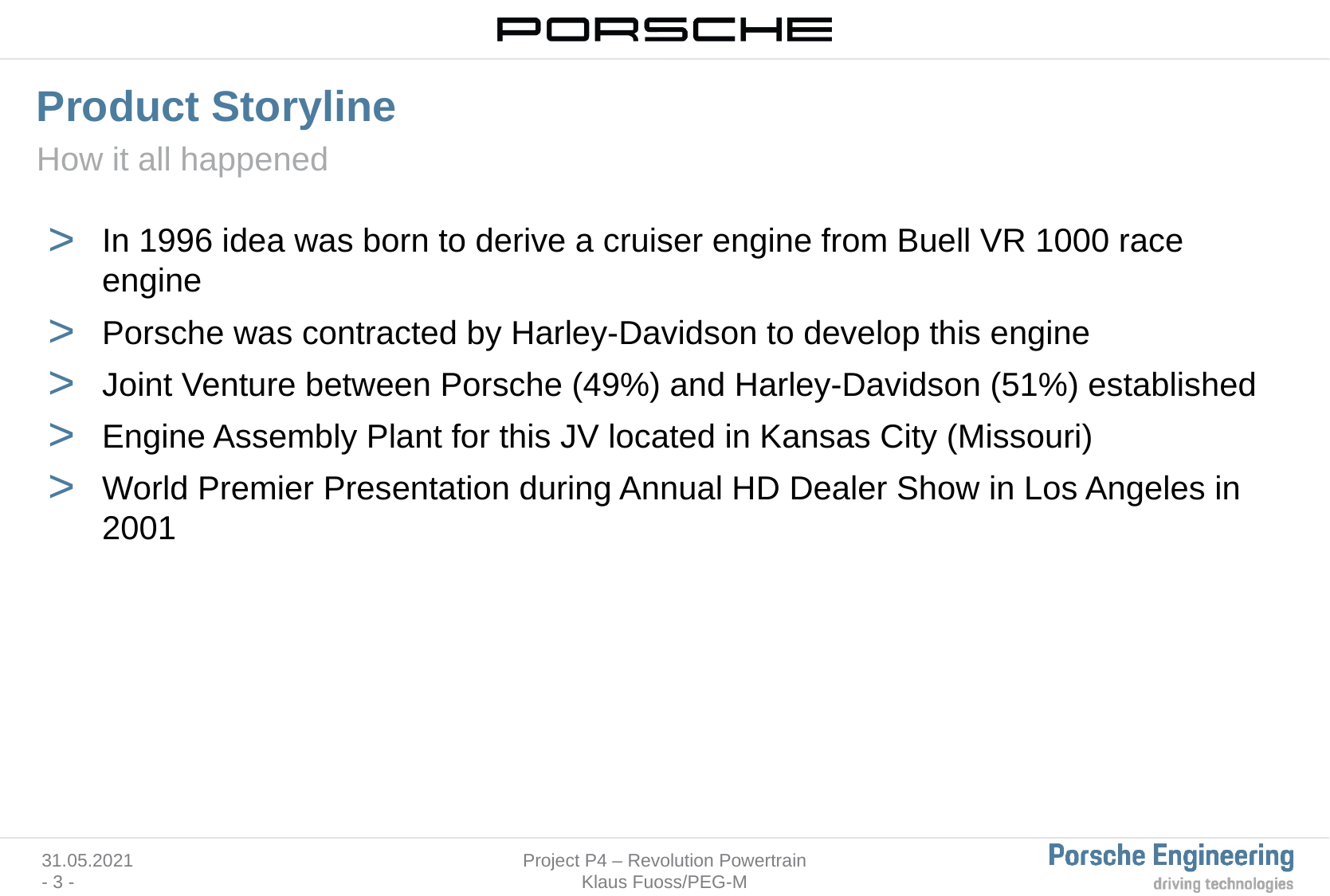

# Product Storyline
How it all happened
In 1996 idea was born to derive a cruiser engine from Buell VR 1000 race engine
Porsche was contracted by Harley-Davidson to develop this engine
Joint Venture between Porsche (49%) and Harley-Davidson (51%) established
Engine Assembly Plant for this JV located in Kansas City (Missouri)
World Premier Presentation during Annual HD Dealer Show in Los Angeles in 2001